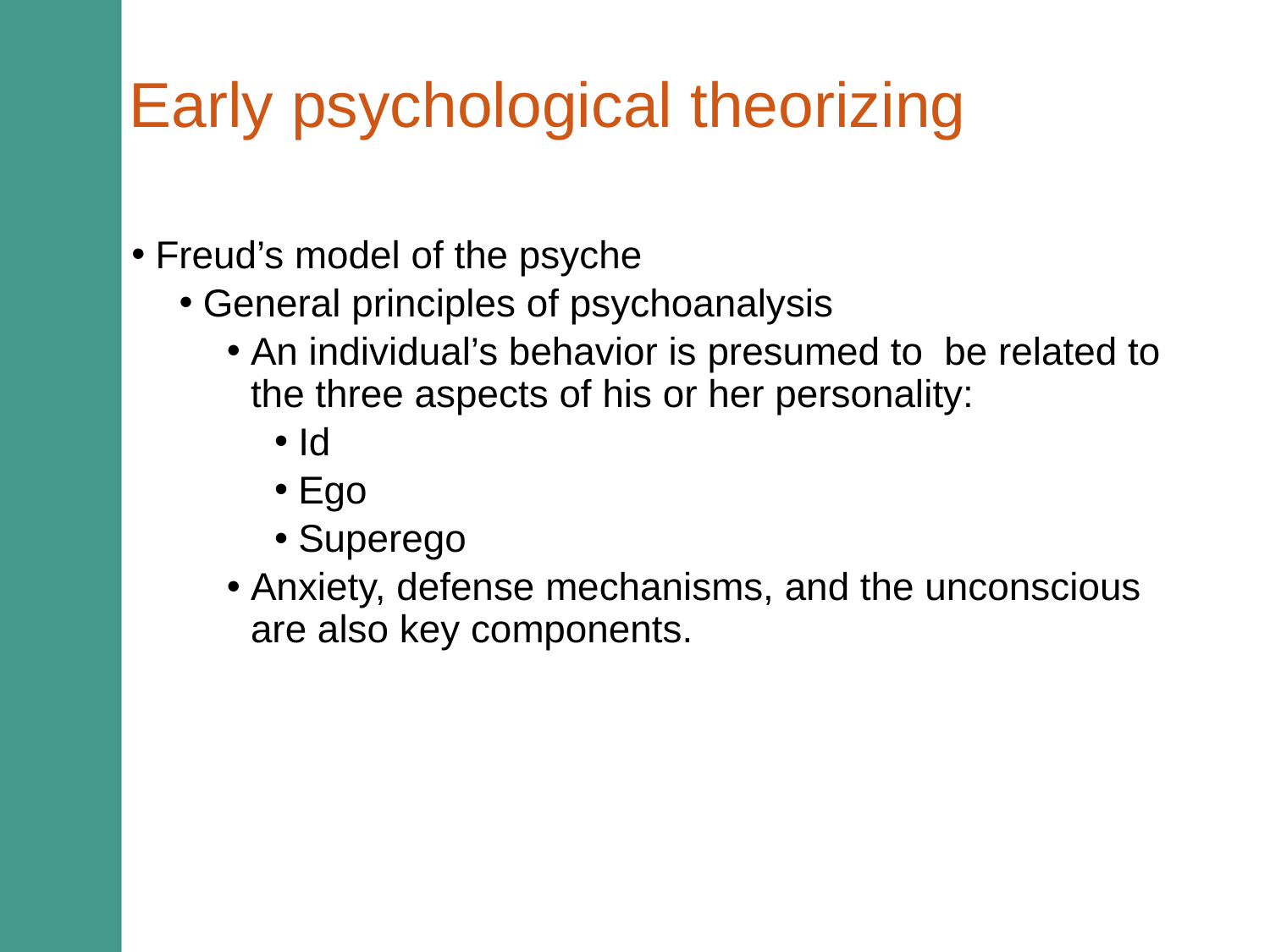

# Early psychological theorizing
Freud’s model of the psyche
General principles of psychoanalysis
An individual’s behavior is presumed to  be related to the three aspects of his or her personality:
Id
Ego
Superego
Anxiety, defense mechanisms, and the unconscious are also key components.